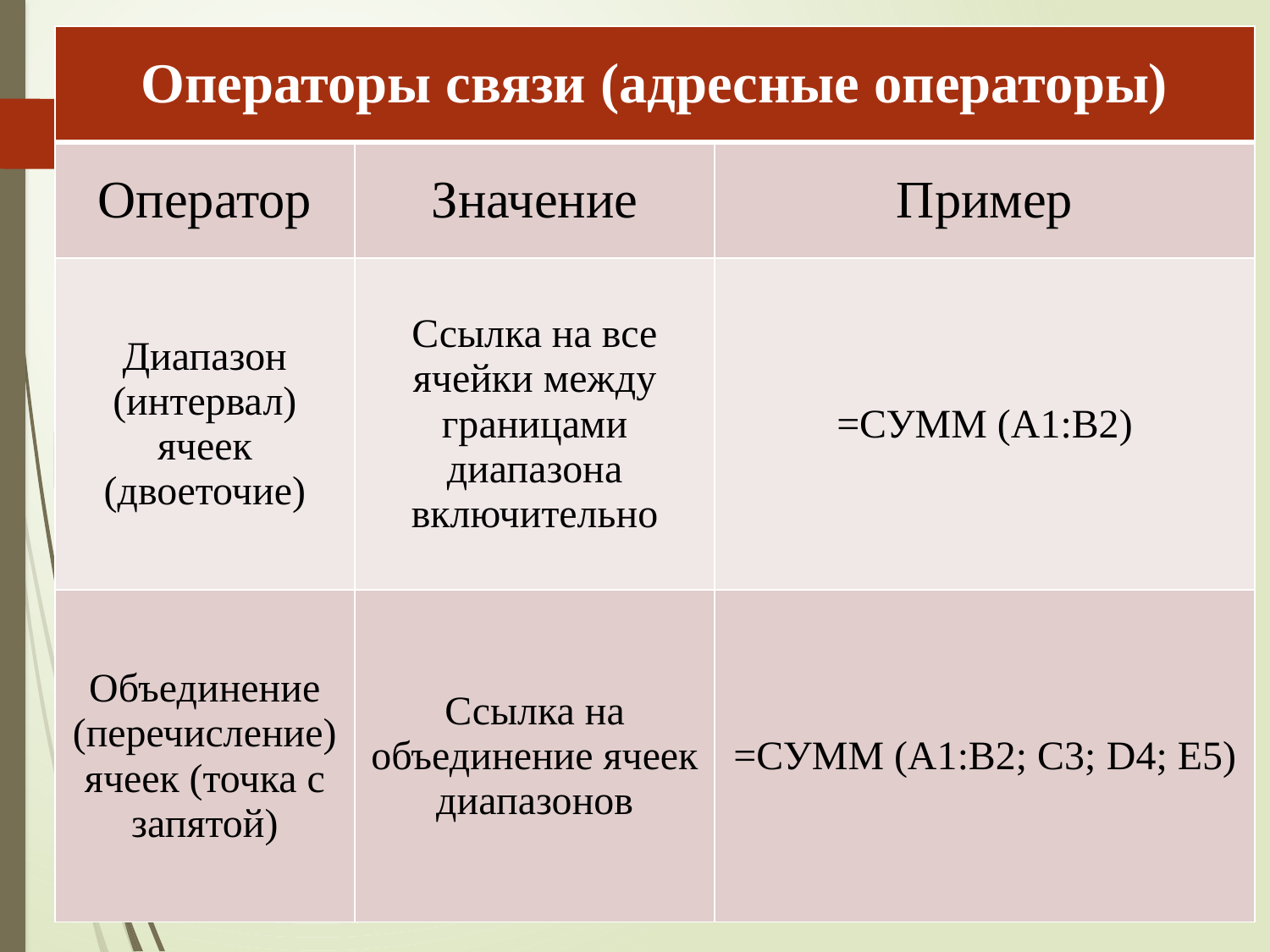

| Операторы связи (адресные операторы) |  |  |
| --- | --- | --- |
| Оператор | Значение | Пример |
| Диапазон (интервал) ячеек (двоеточие) | Ссылка на все ячейки между границами диапазона включительно | =СУММ (А1:В2) |
| Объединение (перечисление) ячеек (точка с запятой) | Ссылка на объединение ячеек диапазонов | =СУММ (А1:В2; С3; D4; E5) |